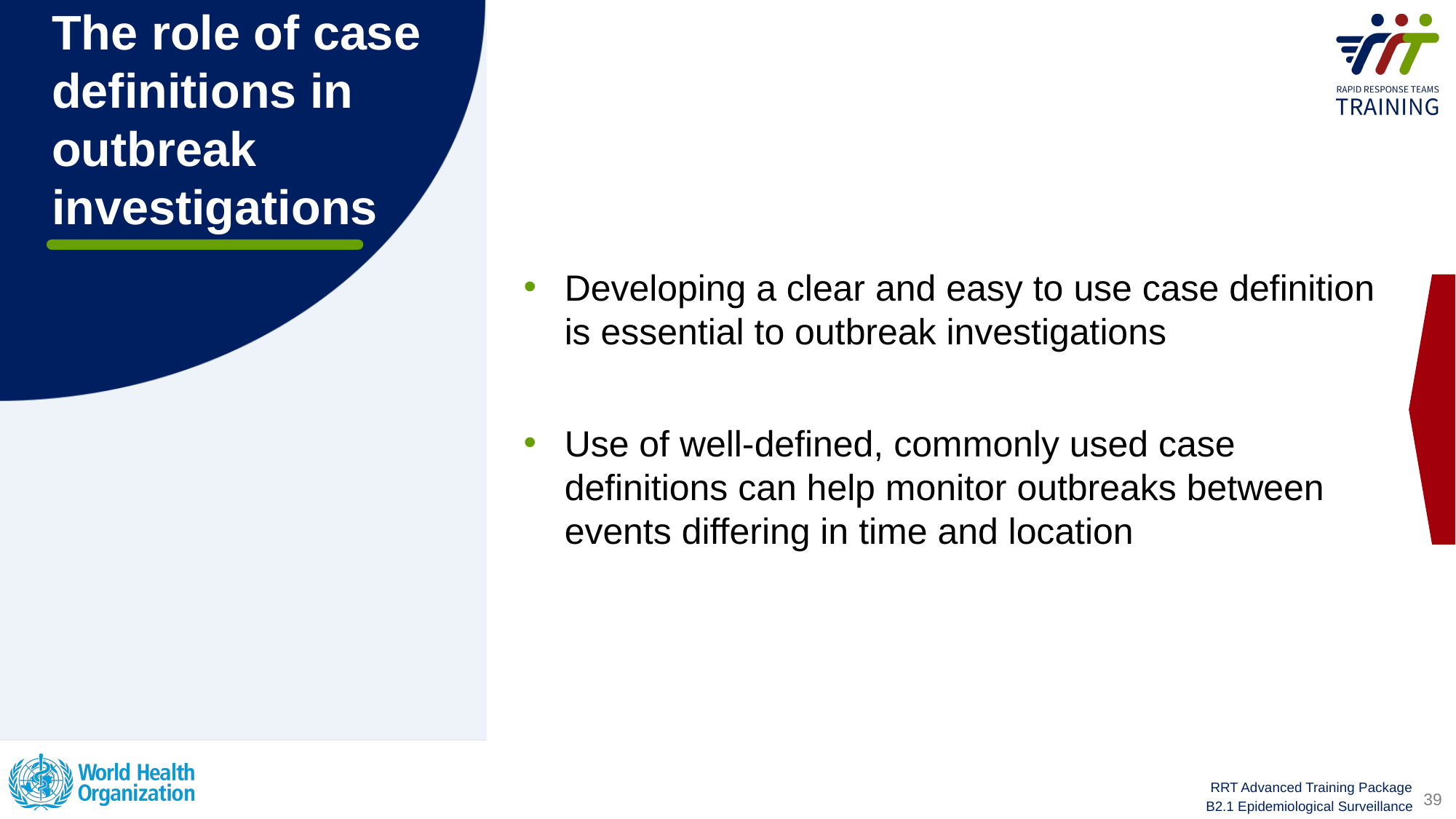

The role of case definitions in outbreak investigations

Developing a clear and easy to use case definition is essential to outbreak investigations

Use of well-defined, commonly used case definitions can help monitor outbreaks between events differing in time and location